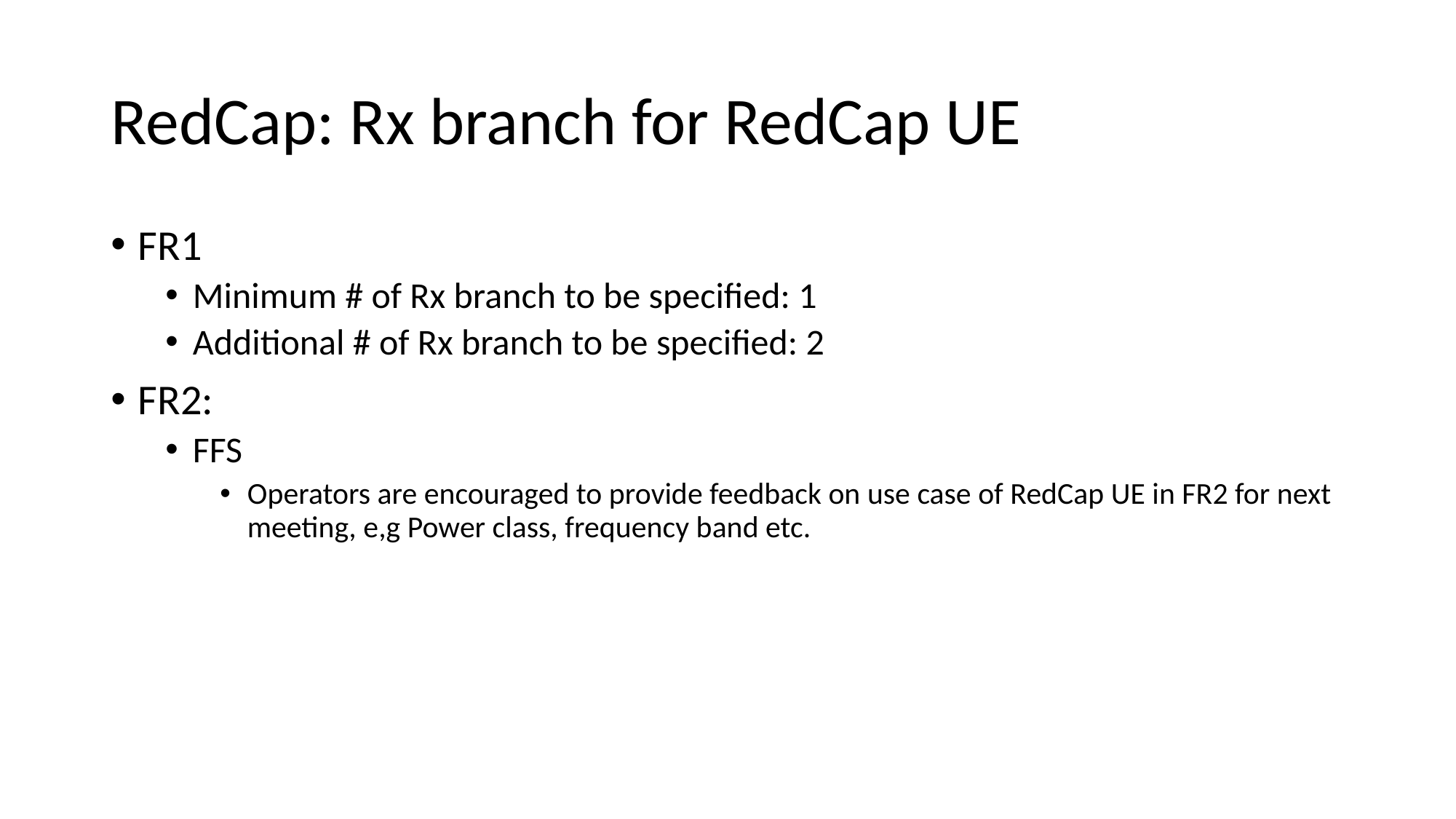

# RedCap: Rx branch for RedCap UE
FR1
Minimum # of Rx branch to be specified: 1
Additional # of Rx branch to be specified: 2
FR2:
FFS
Operators are encouraged to provide feedback on use case of RedCap UE in FR2 for next meeting, e,g Power class, frequency band etc.